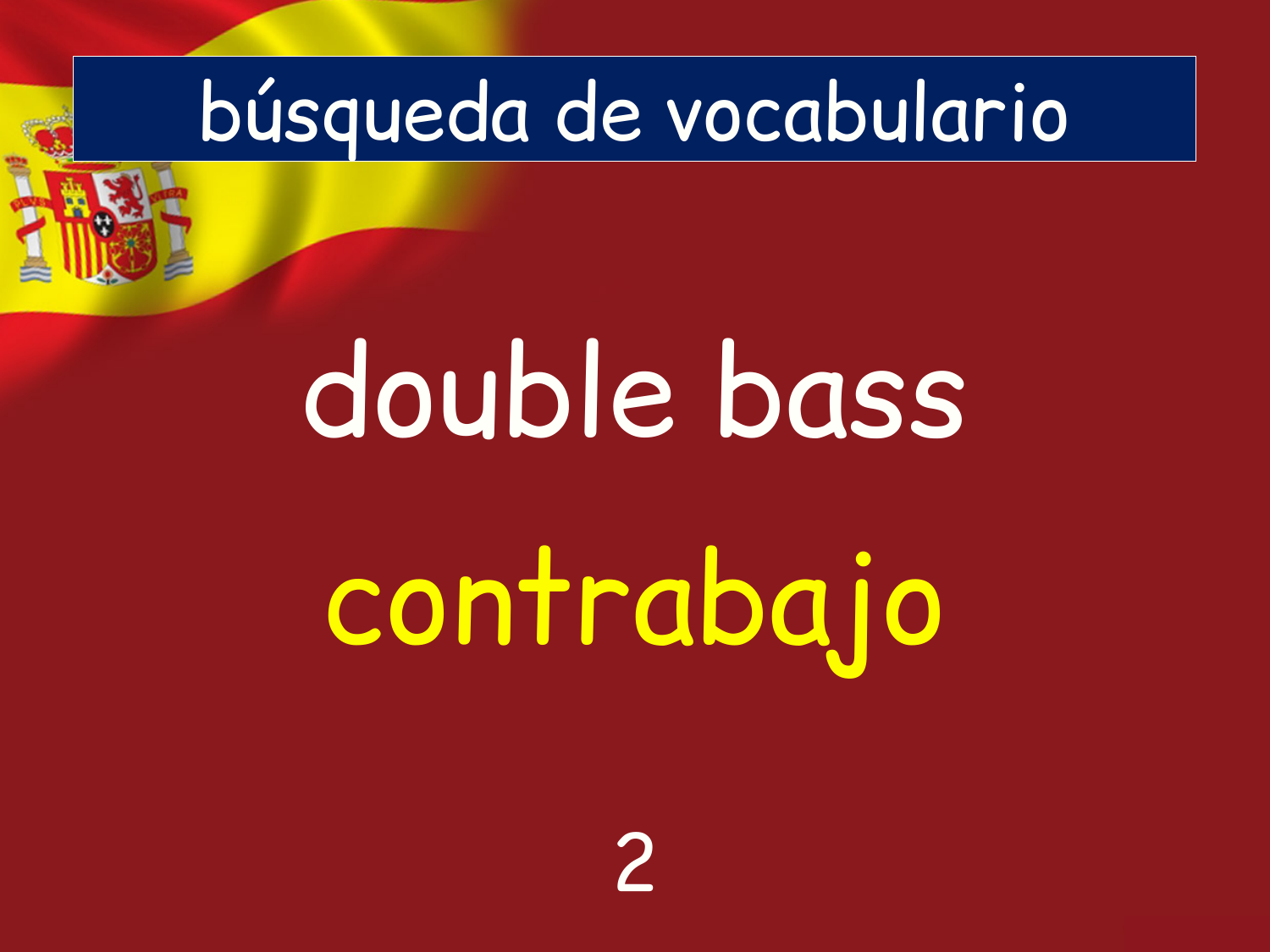

búsqueda de vocabulario
double bass
contrabajo
2